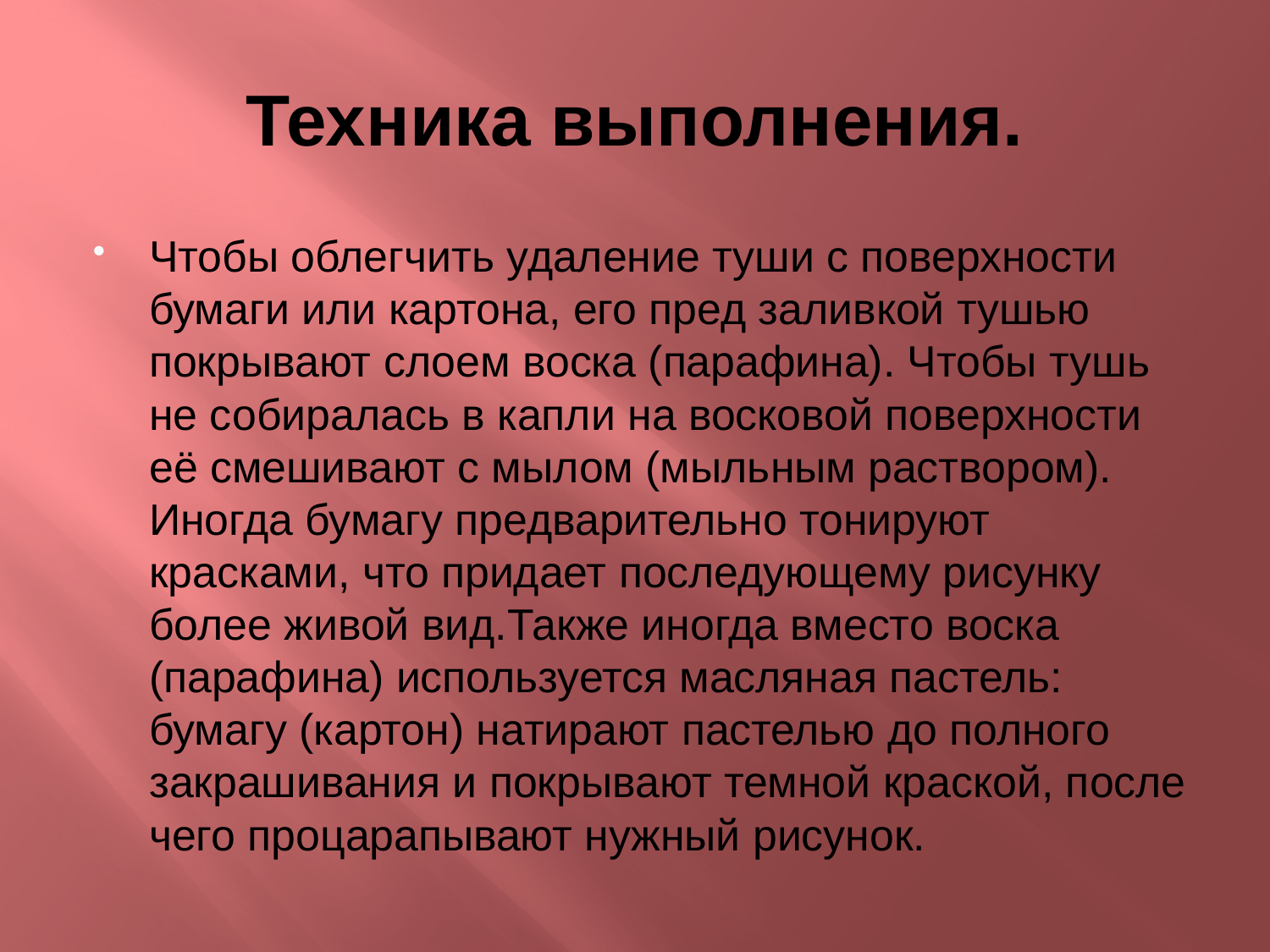

# Техника выполнения.
Чтобы облегчить удаление туши с поверхности бумаги или картона, его пред заливкой тушью покрывают слоем воска (парафина). Чтобы тушь не собиралась в капли на восковой поверхности её смешивают с мылом (мыльным раствором). Иногда бумагу предварительно тонируют красками, что придает последующему рисунку более живой вид.Также иногда вместо воска (парафина) используется масляная пастель: бумагу (картон) натирают пастелью до полного закрашивания и покрывают темной краской, после чего процарапывают нужный рисунок.